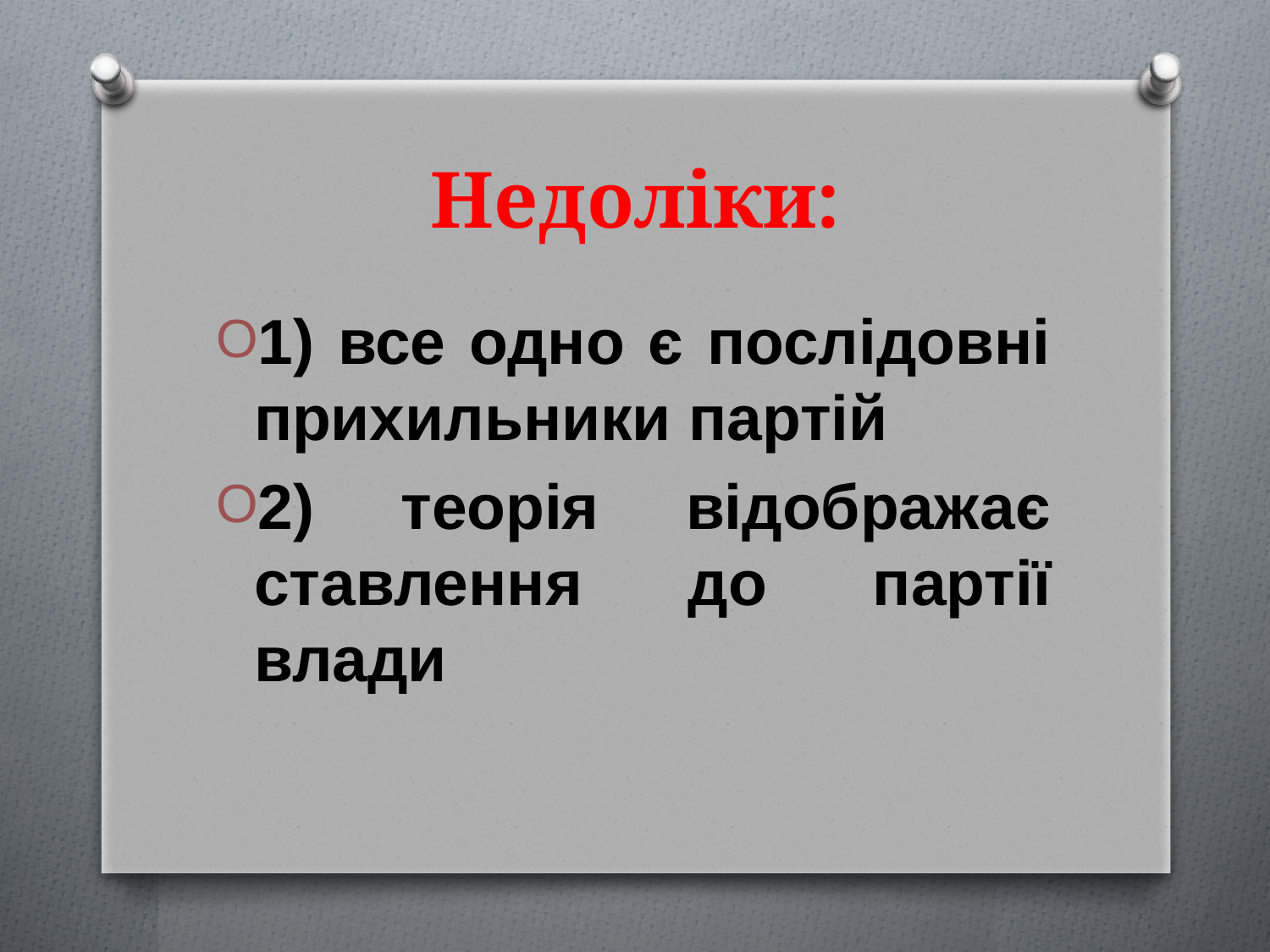

# Недоліки:
1) все одно є послідовні прихильники партій
2) теорія відображає ставлення до партії влади